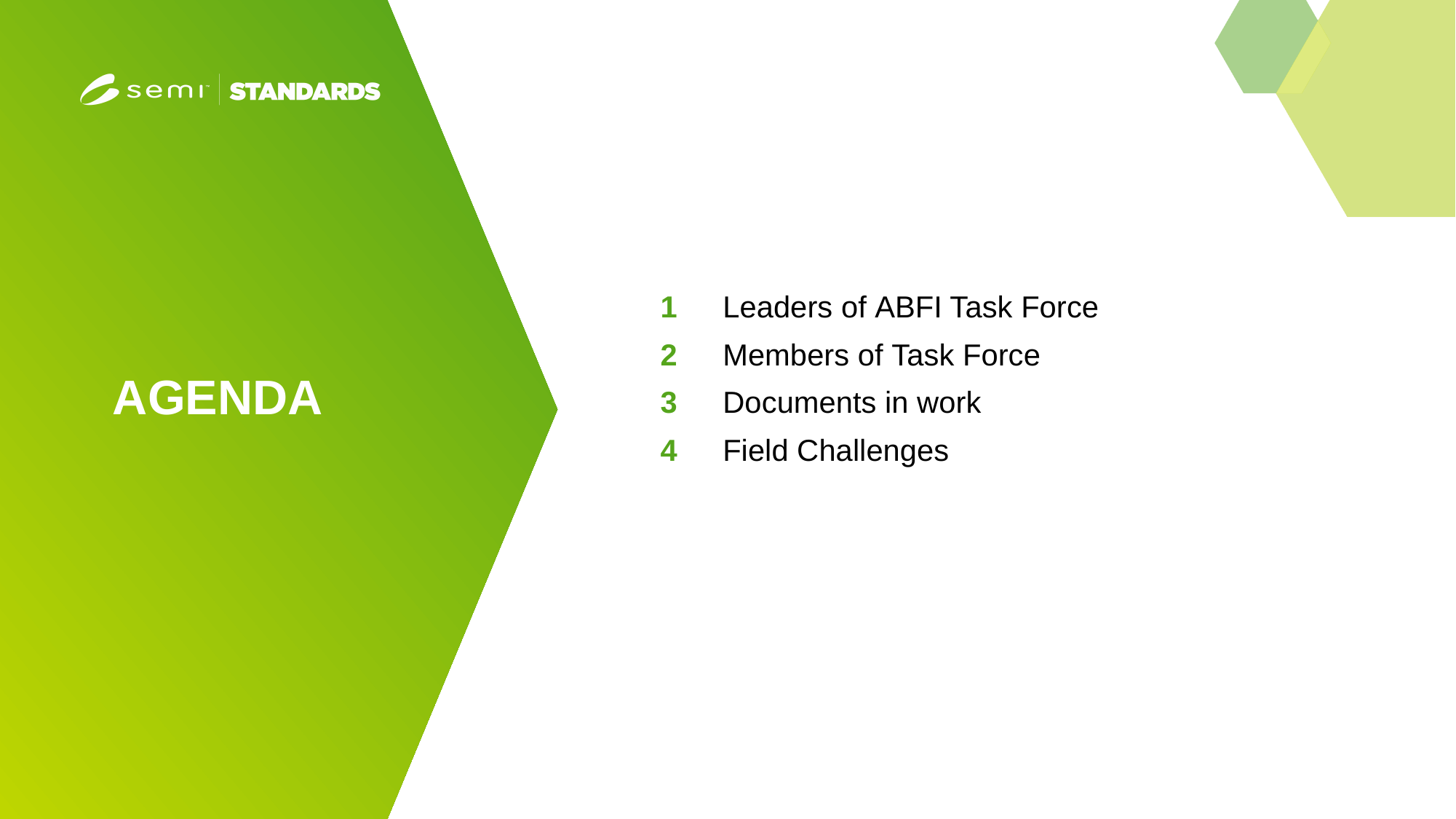

# AGENDA
1
2
3
4

Leaders of ABFI Task Force
Members of Task Force
Documents in work
Field Challenges